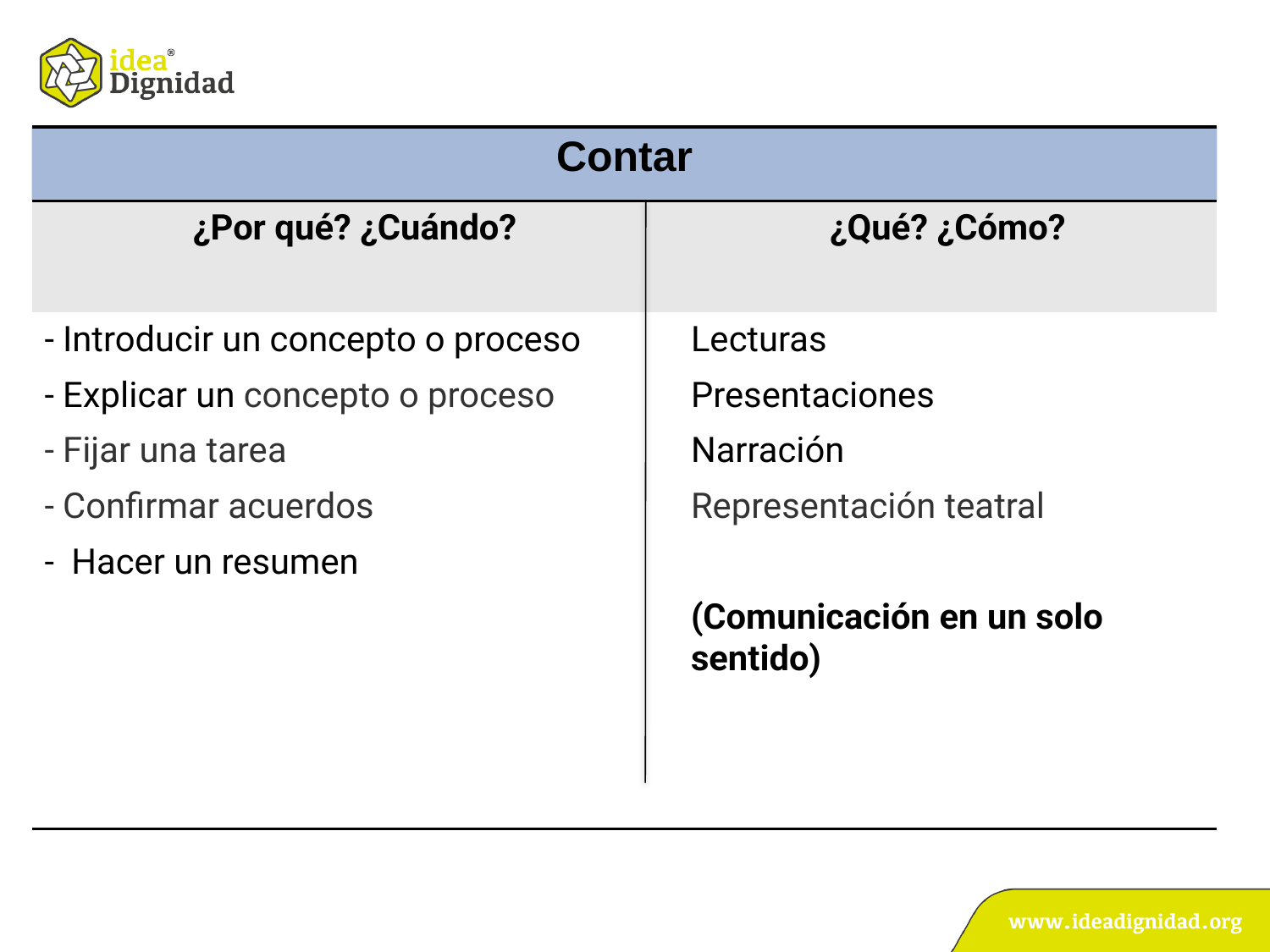

| Contar |  |
| --- | --- |
| ¿Por qué? ¿Cuándo? | ¿Qué? ¿Cómo? |
| - Introducir un concepto o proceso - Explicar un concepto o proceso - Fijar una tarea - Confirmar acuerdos - Hacer un resumen | Lecturas Presentaciones Narración Representación teatral (Comunicación en un solo sentido) |
#